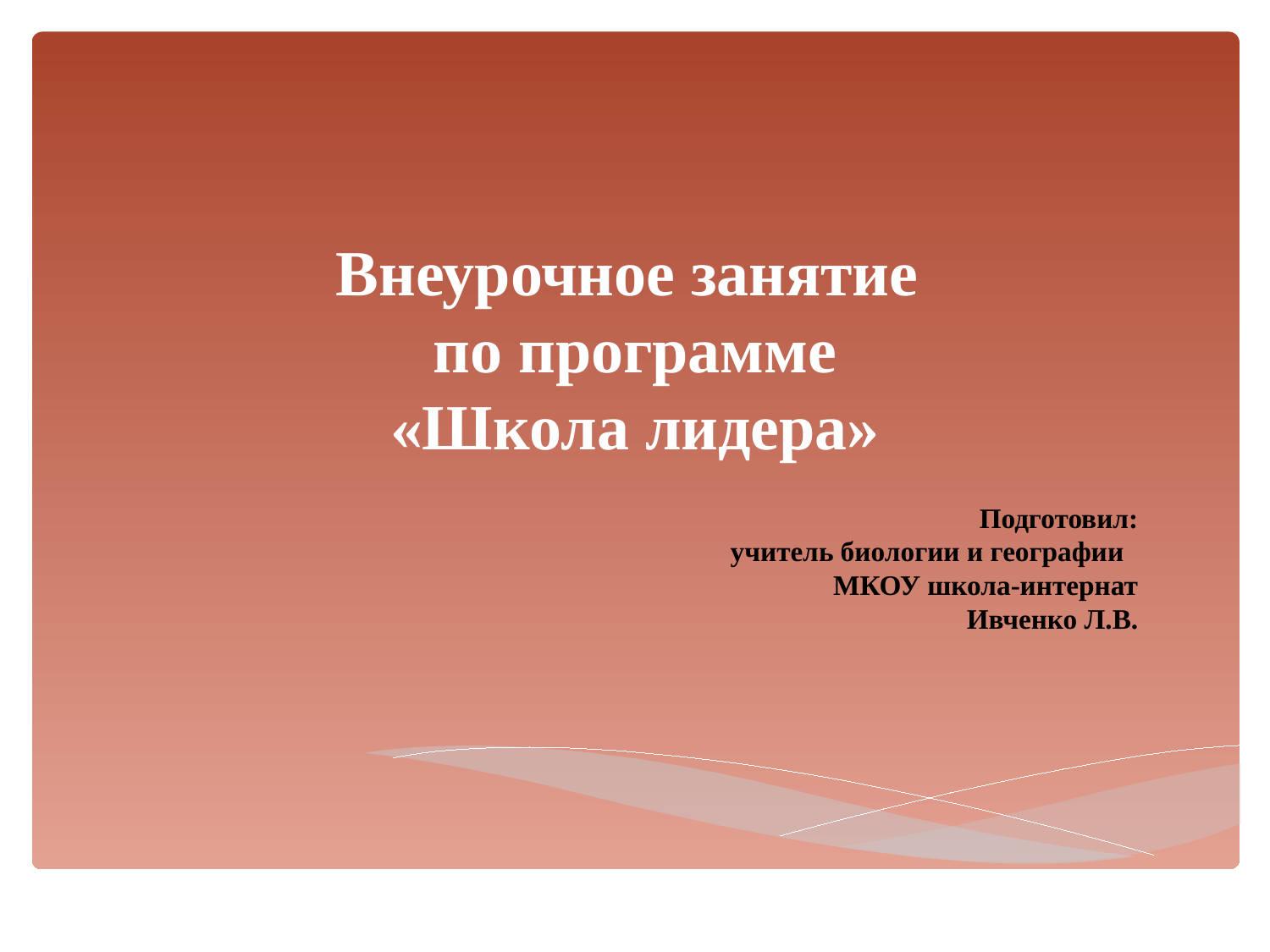

# Внеурочное занятие по программе «Школа лидера»
Подготовил:
учитель биологии и географии
МКОУ школа-интернат
Ивченко Л.В.